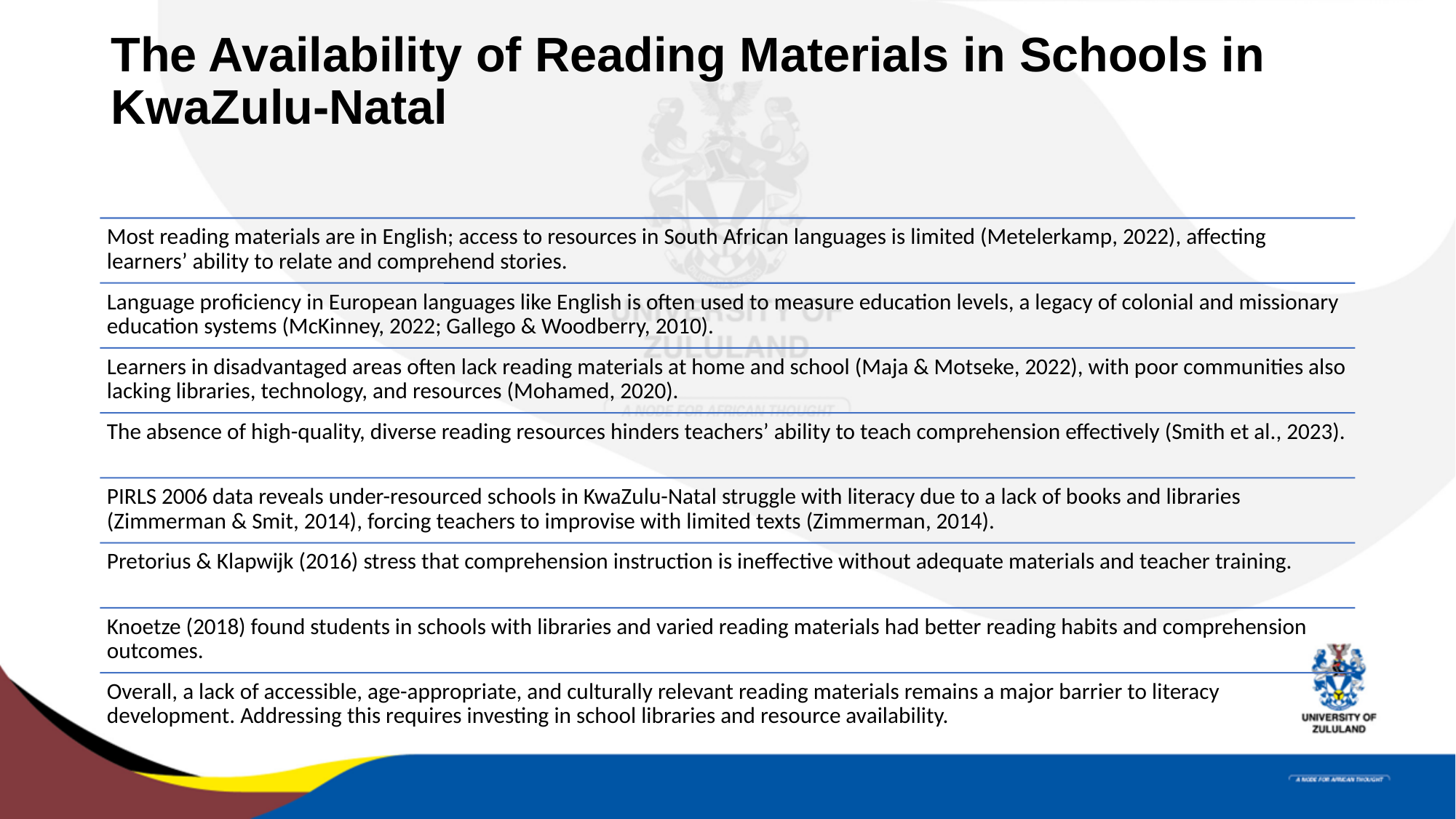

# The Availability of Reading Materials in Schools in KwaZulu-Natal
Most reading materials are in English; access to resources in South African languages is limited (Metelerkamp, 2022), affecting learners’ ability to relate and comprehend stories.
Language proficiency in European languages like English is often used to measure education levels, a legacy of colonial and missionary education systems (McKinney, 2022; Gallego & Woodberry, 2010).
Learners in disadvantaged areas often lack reading materials at home and school (Maja & Motseke, 2022), with poor communities also lacking libraries, technology, and resources (Mohamed, 2020).
The absence of high-quality, diverse reading resources hinders teachers’ ability to teach comprehension effectively (Smith et al., 2023).
PIRLS 2006 data reveals under-resourced schools in KwaZulu-Natal struggle with literacy due to a lack of books and libraries (Zimmerman & Smit, 2014), forcing teachers to improvise with limited texts (Zimmerman, 2014).
Pretorius & Klapwijk (2016) stress that comprehension instruction is ineffective without adequate materials and teacher training.
Knoetze (2018) found students in schools with libraries and varied reading materials had better reading habits and comprehension outcomes.
Overall, a lack of accessible, age-appropriate, and culturally relevant reading materials remains a major barrier to literacy development. Addressing this requires investing in school libraries and resource availability.